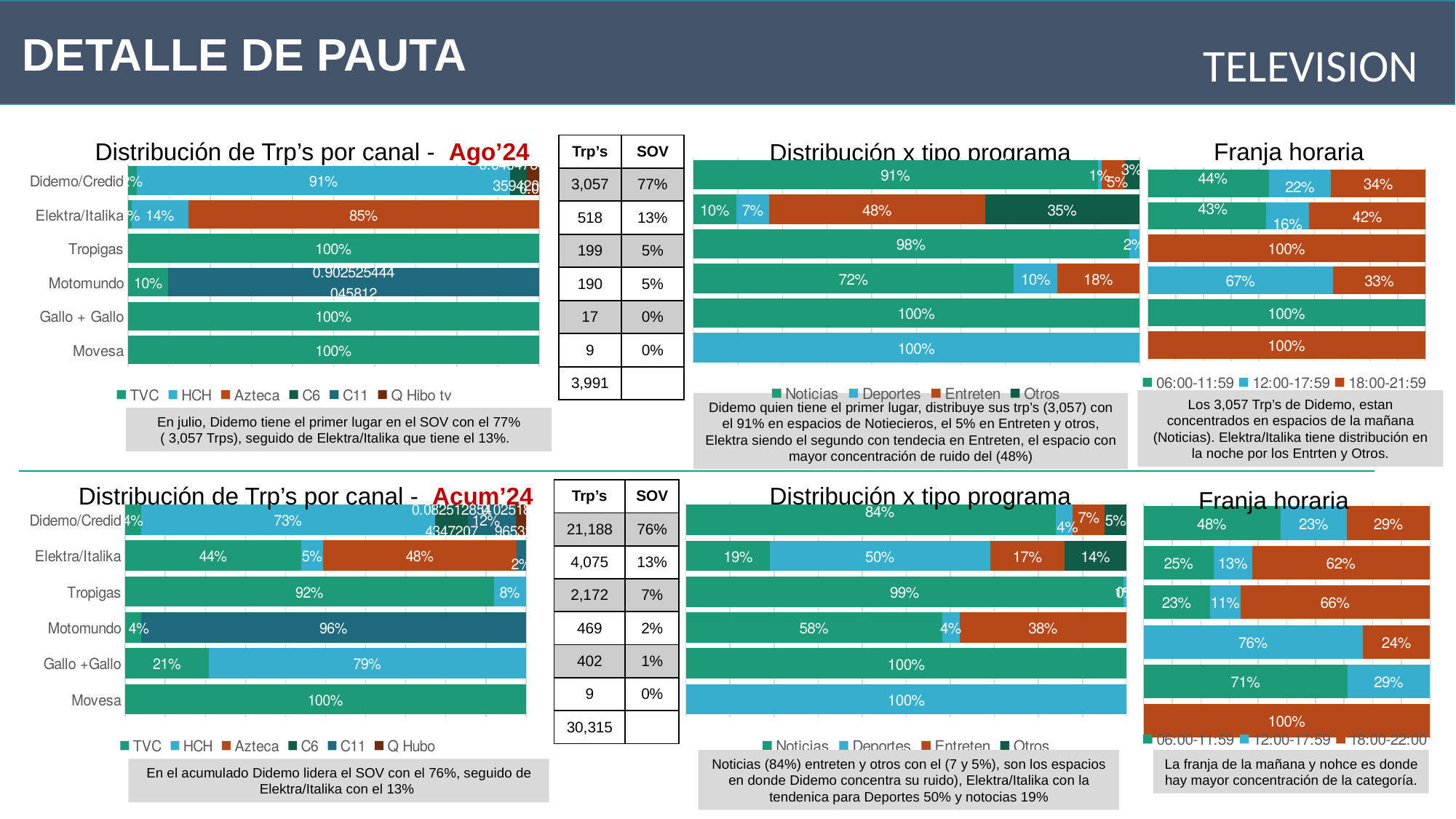

DETALLE DE PAUTA
TELEVISION
Franja horaria
Distribución de Trp’s por canal -  Ago’24
Distribución x tipo programa
| Trp’s | SOV |
| --- | --- |
| 3,057 | 77% |
| 518 | 13% |
| 199 | 5% |
| 190 | 5% |
| 17 | 0% |
| 9 | 0% |
| 3,991 |  |

### Chart

| Category | Noticias | Deportes | Entreten | Otros |
|---|---|---|---|---|
| Didemo | 0.906503231767092 | 0.008842491322302238 | 0.051523940574502276 | 0.03313033633610343 |
| Elektra/Italika | 0.0969357202321329 | 0.07398218895579205 | 0.4830569797807514 | 0.3460251110313236 |
| Tropigas | 0.9767376170555807 | 0.023262382944419336 | None | None |
| Motomundo | 0.7187370958459932 | 0.09747455595418797 | 0.1837883481998188 | None |
| Gallo + Gallo | 1.0 | None | None | None |
| Mosesa | None | 1.0 | None | None |

### Chart

| Category | 06:00-11:59 | 12:00-17:59 | 18:00-21:59 |
|---|---|---|---|
| Dimemo | 0.4352253657852199 | 0.22430665839522396 | 0.34 |
| Elektra/Italika | 0.42615662995422515 | 0.15675720110807784 | 0.42 |
| Tropigas | None | None | 1.0 |
| Motomundo | None | 0.6672469952241282 | 0.33275300477587183 |
| Gallo + Gallo | 1.0 | None | None |
| Mosesa | None | None | 1.0 |

### Chart

| Category | TVC | HCH | Azteca | C6 | C11 | Q Hibo tv |
|---|---|---|---|---|---|---|
| Didemo/Credid | 0.02147299429831338 | 0.9076649791986791 | None | 0.04047646235942088 | None | 0.03 |
| Elektra/Italika | 0.008934520793987629 | 0.13750086916674675 | 0.8535646100392655 | None | None | None |
| Tropigas | 1.0 | None | None | None | None | None |
| Motomundo | 0.09747455595418798 | None | None | None | 0.902525444045812 | None |
| Gallo + Gallo | 1.0 | None | None | None | None | None |
| Movesa | 1.0 | None | None | None | None | None |
Los 3,057 Trp’s de Didemo, estan concentrados en espacios de la mañana (Noticias). Elektra/Italika tiene distribución en la noche por los Entrten y Otros.
Didemo quien tiene el primer lugar, distribuye sus trp’s (3,057) con el 91% en espacios de Notiecieros, el 5% en Entreten y otros, Elektra siendo el segundo con tendecia en Entreten, el espacio con mayor concentración de ruido del (48%)
En julio, Didemo tiene el primer lugar en el SOV con el 77% ( 3,057 Trps), seguido de Elektra/Italika que tiene el 13%.
Distribución de Trp’s por canal -  Acum’24
Distribución x tipo programa
| Trp’s | SOV |
| --- | --- |
| 21,188 | 76% |
| 4,075 | 13% |
| 2,172 | 7% |
| 469 | 2% |
| 402 | 1% |
| 9 | 0% |
| 30,315 |  |
Franja horaria

### Chart

| Category | TVC | HCH | Azteca | C6 | C11 | Q Hubo |
|---|---|---|---|---|---|---|
| Didemo/Credid | 0.04006379712874938 | 0.7326626476165523 | None | 0.08251285443472066 | 0.11935169684736996 | 0.025180647965321677 |
| Elektra/Italika | 0.43721625456920477 | 0.053918689280094925 | 0.48132074527245294 | None | 0.0226800411482223 | None |
| Tropigas | 0.920045144611706 | 0.07995485538829401 | None | None | None | None |
| Motomundo | 0.03949073901982653 | None | None | None | 0.9605092609801734 | None |
| Gallo +Gallo | 0.208318237940539 | 0.7916817620594611 | None | None | None | None |
| Movesa | 1.0 | None | None | None | None | None |

### Chart

| Category | Noticias | Deportes | Entreten | Otros |
|---|---|---|---|---|
| Didemo | 0.8397847627997033 | 0.038167408597292014 | 0.07226215514121113 | 0.04978567346179364 |
| Elektra/Italika | 0.18994119334618584 | 0.5008114691747211 | 0.16832175815751363 | 0.14092557932157948 |
| Tropigas | 0.9930540332205201 | 0.006945966779479902 | 0.0 | None |
| Motomundo | 0.5815446316198938 | 0.03949073901982654 | 0.3789646293602798 | None |
| Gallo + Gallo | 1.0 | None | None | None |
| Movesa | None | 1.0 | None | None |

### Chart

| Category | 06:00-11:59 | 12:00-17:59 | 18:00-22:00 |
|---|---|---|---|
| Dimemo | 0.47789389472042093 | 0.23222382021122145 | 0.29 |
| Elektra/Italika | 0.24562523232964634 | 0.1321523928445146 | 0.6207593021109343 |
| Tropigas | 0.2324169052113753 | 0.10530203194549373 | 0.6622810628431308 |
| Motomundo | None | 0.764982300005463 | 0.235017699994537 |
| Gallo +Gallo | 0.711948873411397 | 0.28805112658860293 | None |
| Mosesa | None | None | 1.0 |
Noticias (84%) entreten y otros con el (7 y 5%), son los espacios en donde Didemo concentra su ruido), Elektra/Italika con la tendenica para Deportes 50% y notocias 19%
La franja de la mañana y nohce es donde hay mayor concentración de la categoría.
En el acumulado Didemo lidera el SOV con el 76%, seguido de Elektra/Italika con el 13%